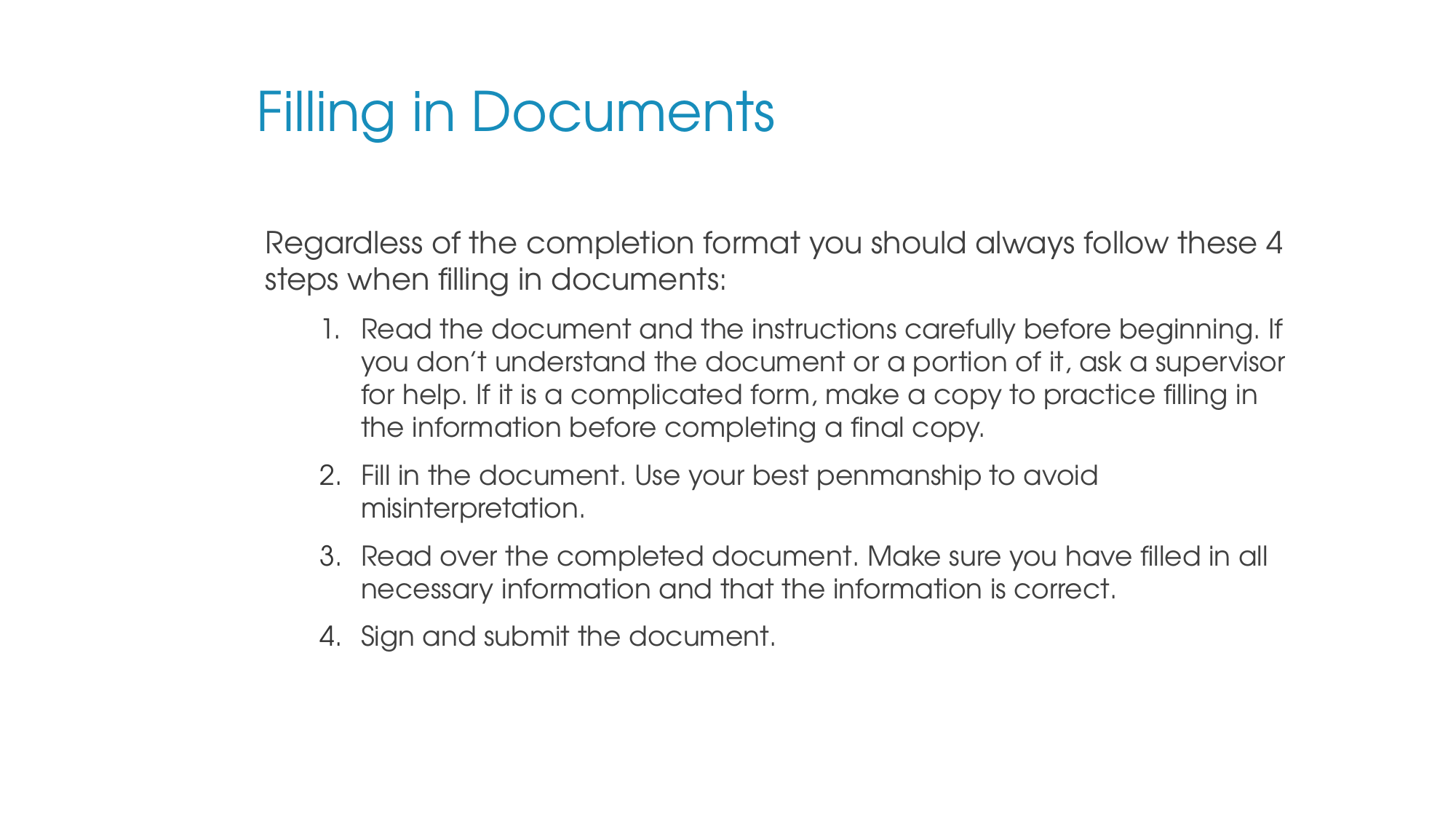

# Filling in Documents
Regardless of the completion format you should always follow these 4 steps when filling in documents:
Read the document and the instructions carefully before beginning. If you don’t understand the document or a portion of it, ask a supervisor for help. If it is a complicated form, make a copy to practice filling in the information before completing a final copy.
Fill in the document. Use your best penmanship to avoid misinterpretation.
Read over the completed document. Make sure you have filled in all necessary information and that the information is correct.
Sign and submit the document.